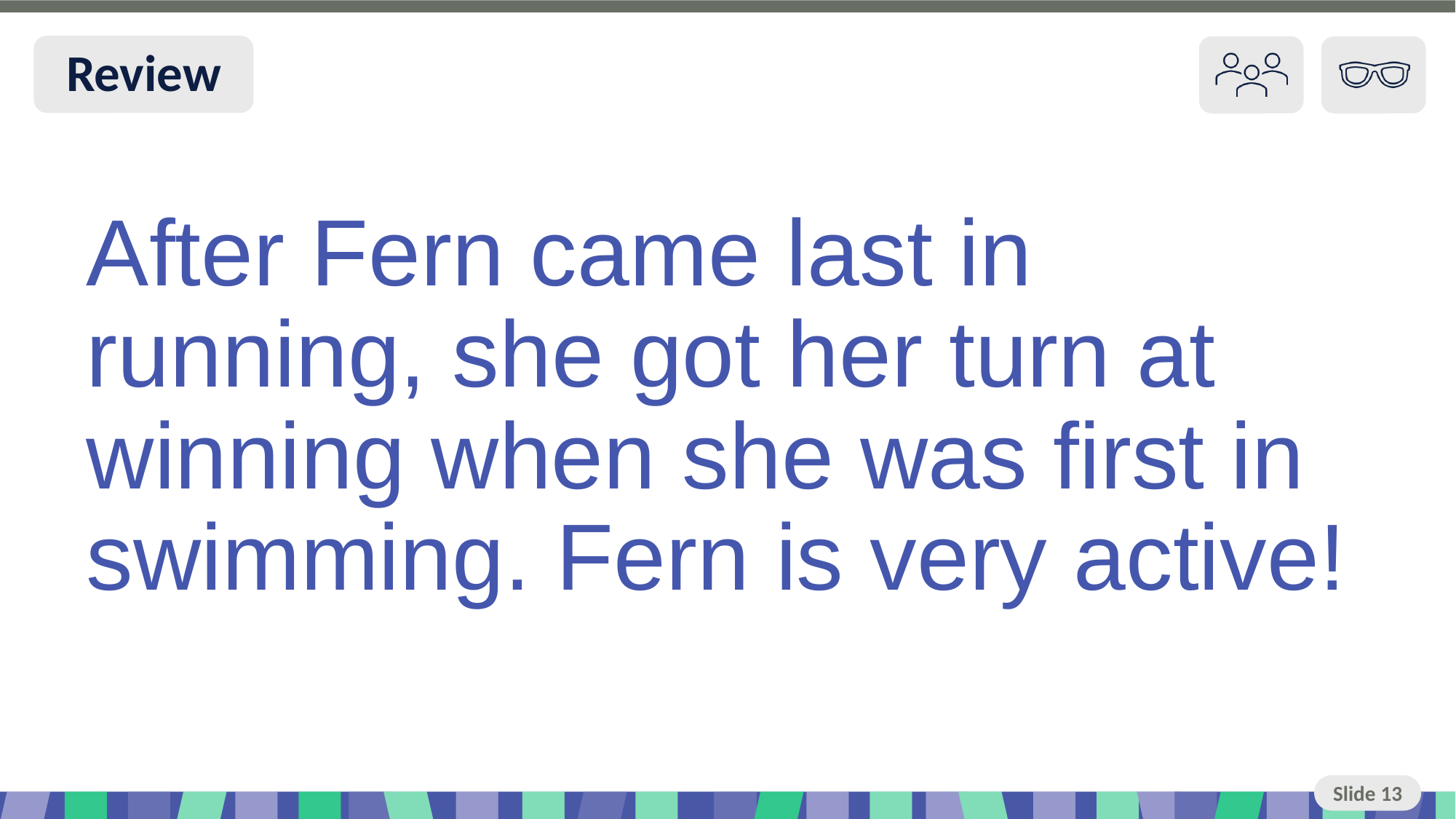

Slide 13 Review You do
After Fern came last in running, she got her turn at winning when she was first in swimming. Fern is very active!